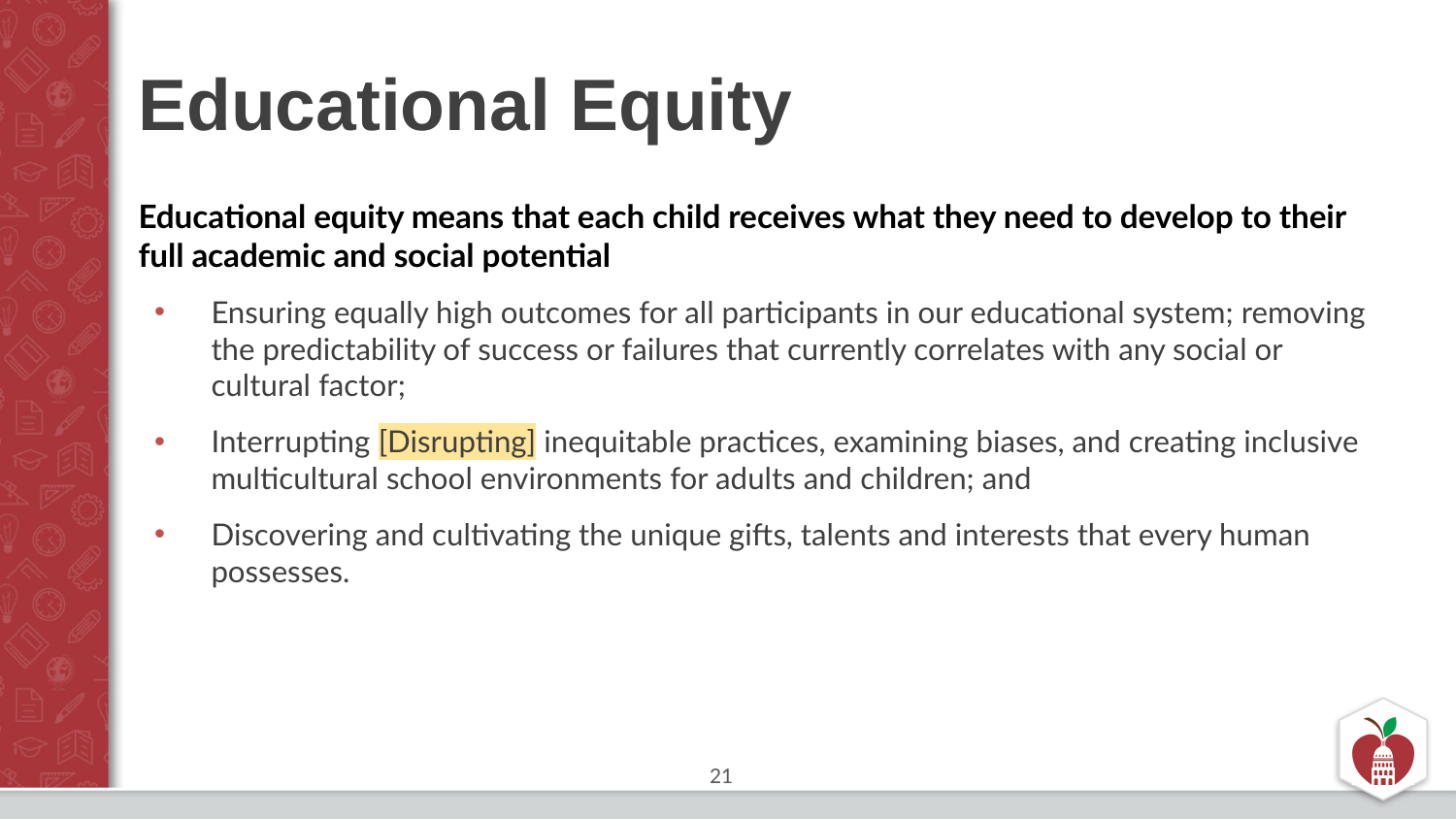

# Educational Equity
Educational equity means that each child receives what they need to develop to their full academic and social potential
Ensuring equally high outcomes for all participants in our educational system; removing the predictability of success or failures that currently correlates with any social or cultural factor;
Interrupting [Disrupting] inequitable practices, examining biases, and creating inclusive multicultural school environments for adults and children; and
Discovering and cultivating the unique gifts, talents and interests that every human possesses.

21